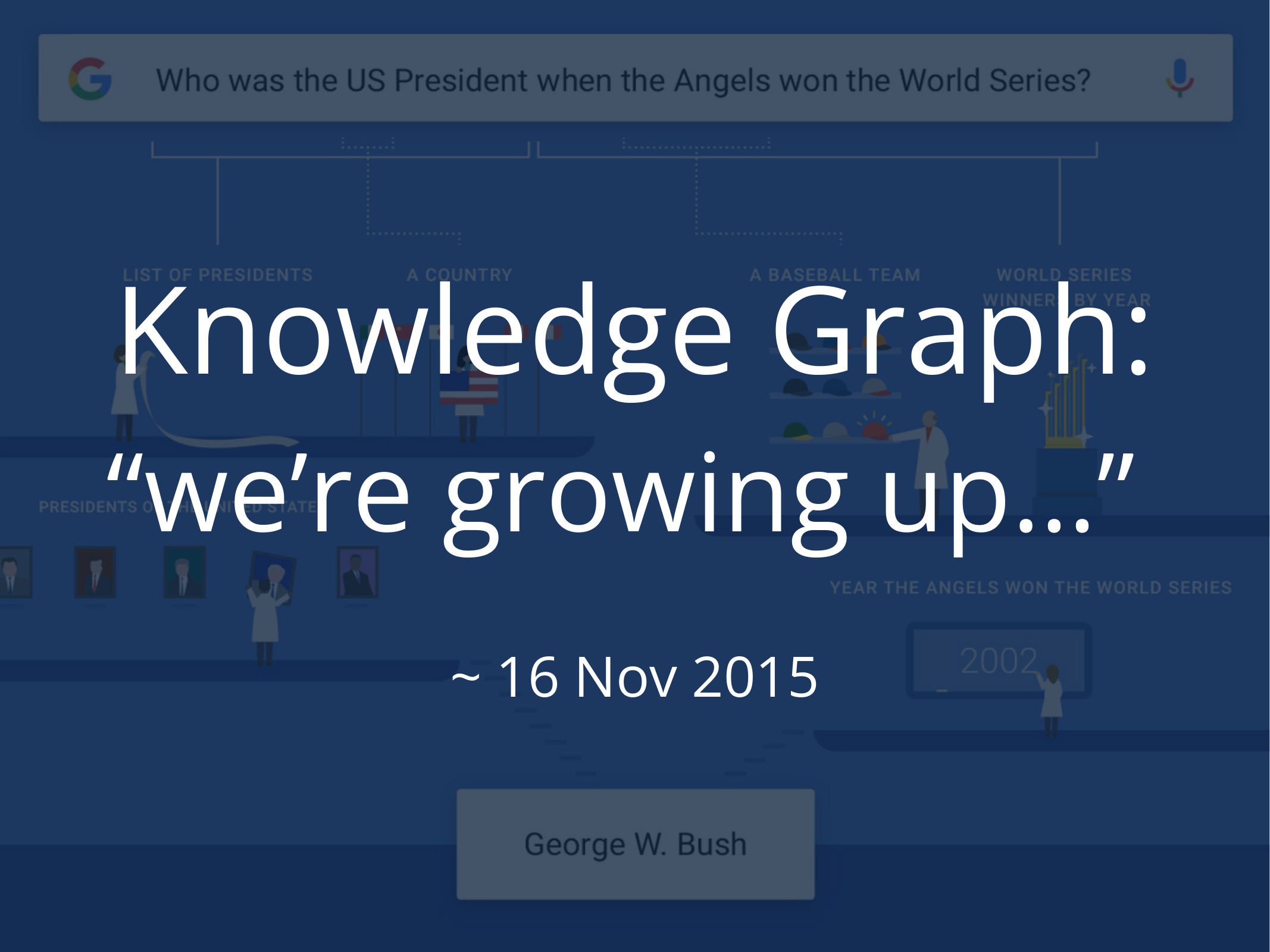

Knowledge Graph:
“we’re growing up…”
~ 16 Nov 2015